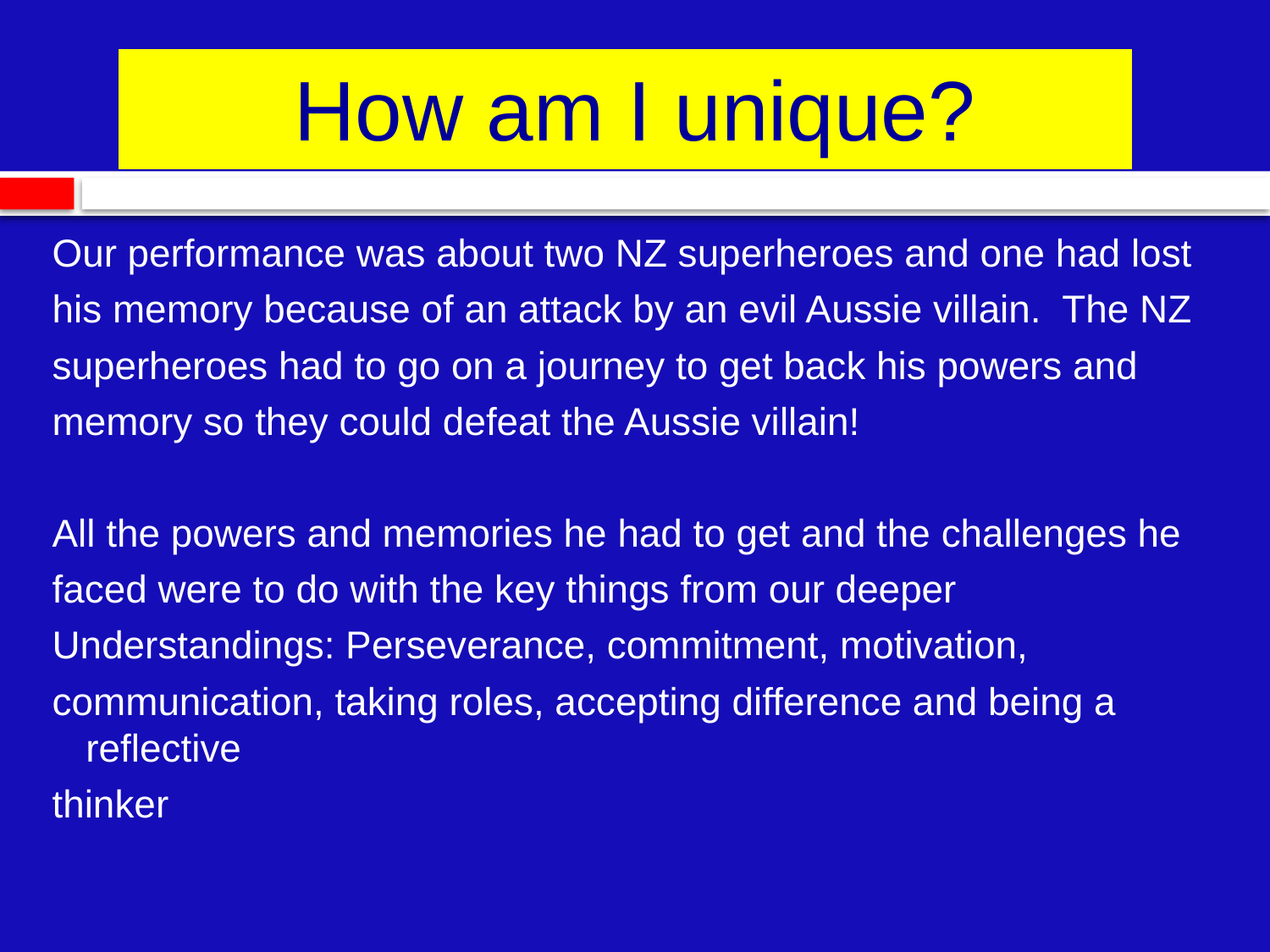

How am I unique?
Our performance was about two NZ superheroes and one had lost
his memory because of an attack by an evil Aussie villain.  The NZ
superheroes had to go on a journey to get back his powers and
memory so they could defeat the Aussie villain!

All the powers and memories he had to get and the challenges he
faced were to do with the key things from our deeper
Understandings: Perseverance, commitment, motivation,
communication, taking roles, accepting difference and being a reflective
thinker